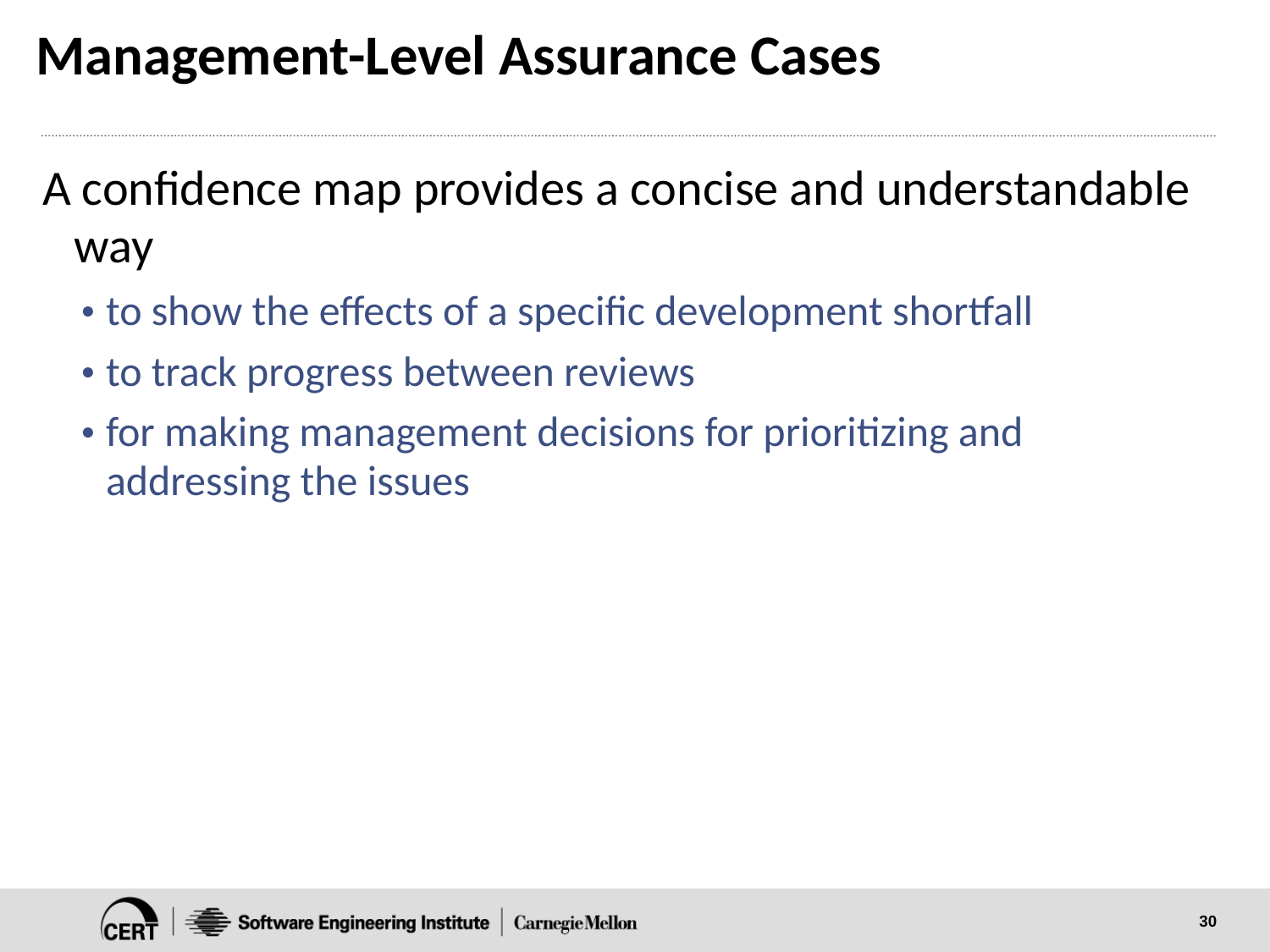

# Management-Level Assurance Cases
A confidence map provides a concise and understandable way
to show the effects of a specific development shortfall
to track progress between reviews
for making management decisions for prioritizing and addressing the issues